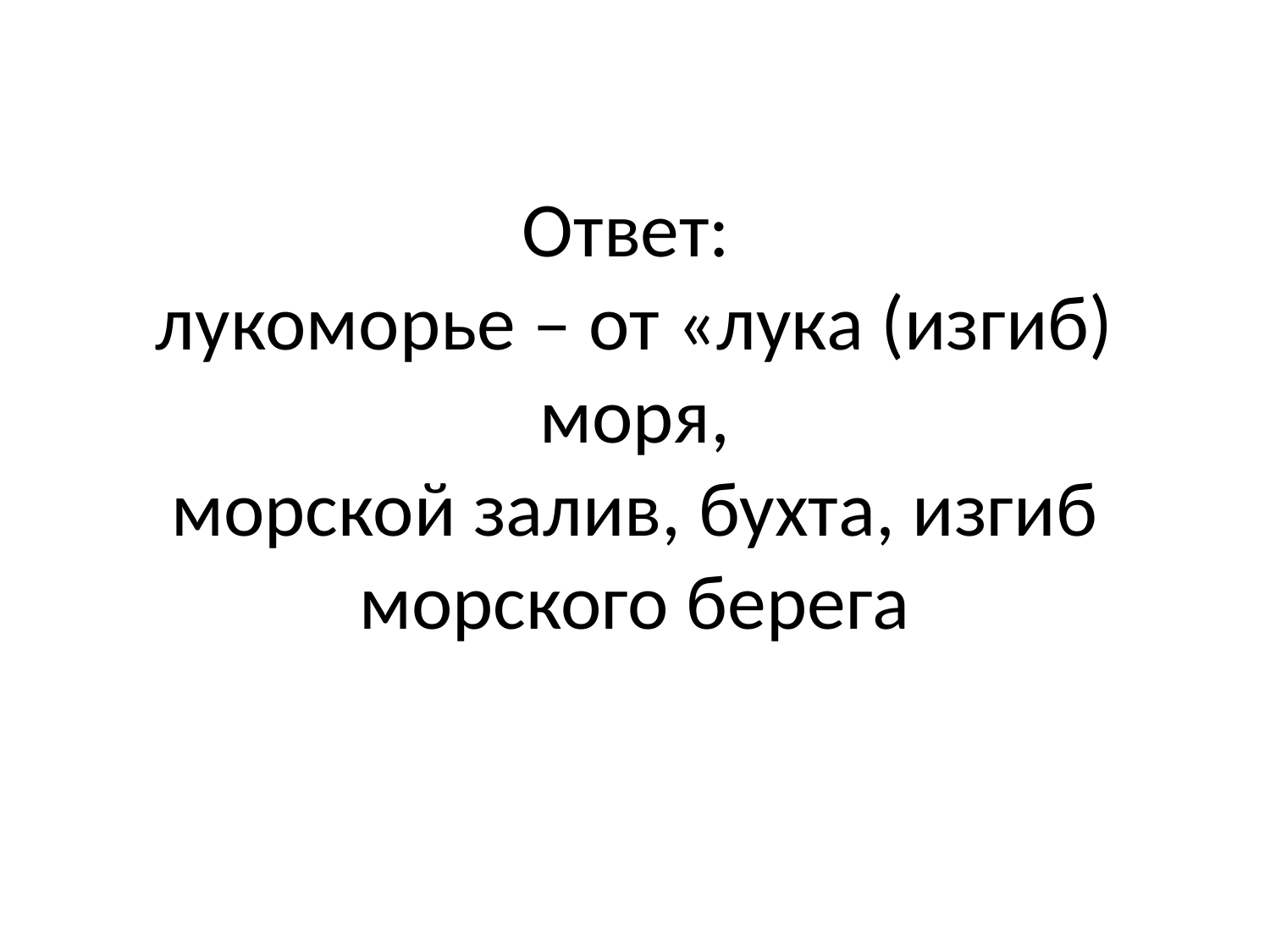

# Ответ: лукоморье – от «лука (изгиб) моря, морской залив, бухта, изгиб морского берега